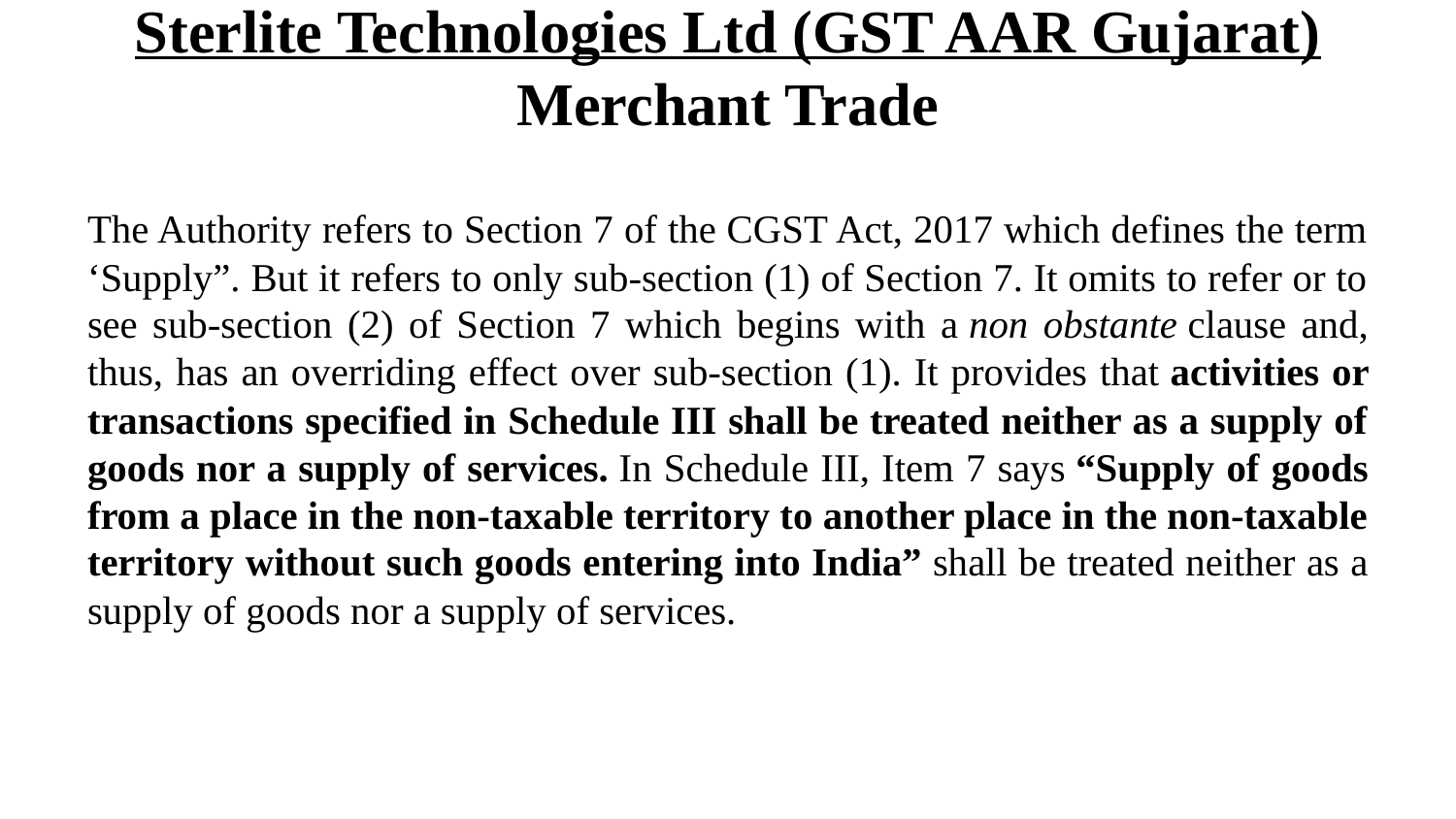

# Sterlite Technologies Ltd (GST AAR Gujarat) Merchant Trade
The Authority refers to Section 7 of the CGST Act, 2017 which defines the term ‘Supply”. But it refers to only sub-section (1) of Section 7. It omits to refer or to see sub-section (2) of Section 7 which begins with a non obstante clause and, thus, has an overriding effect over sub-section (1). It provides that activities or transactions specified in Schedule III shall be treated neither as a supply of goods nor a supply of services. In Schedule III, Item 7 says “Supply of goods from a place in the non-taxable territory to another place in the non-taxable territory without such goods entering into India” shall be treated neither as a supply of goods nor a supply of services.